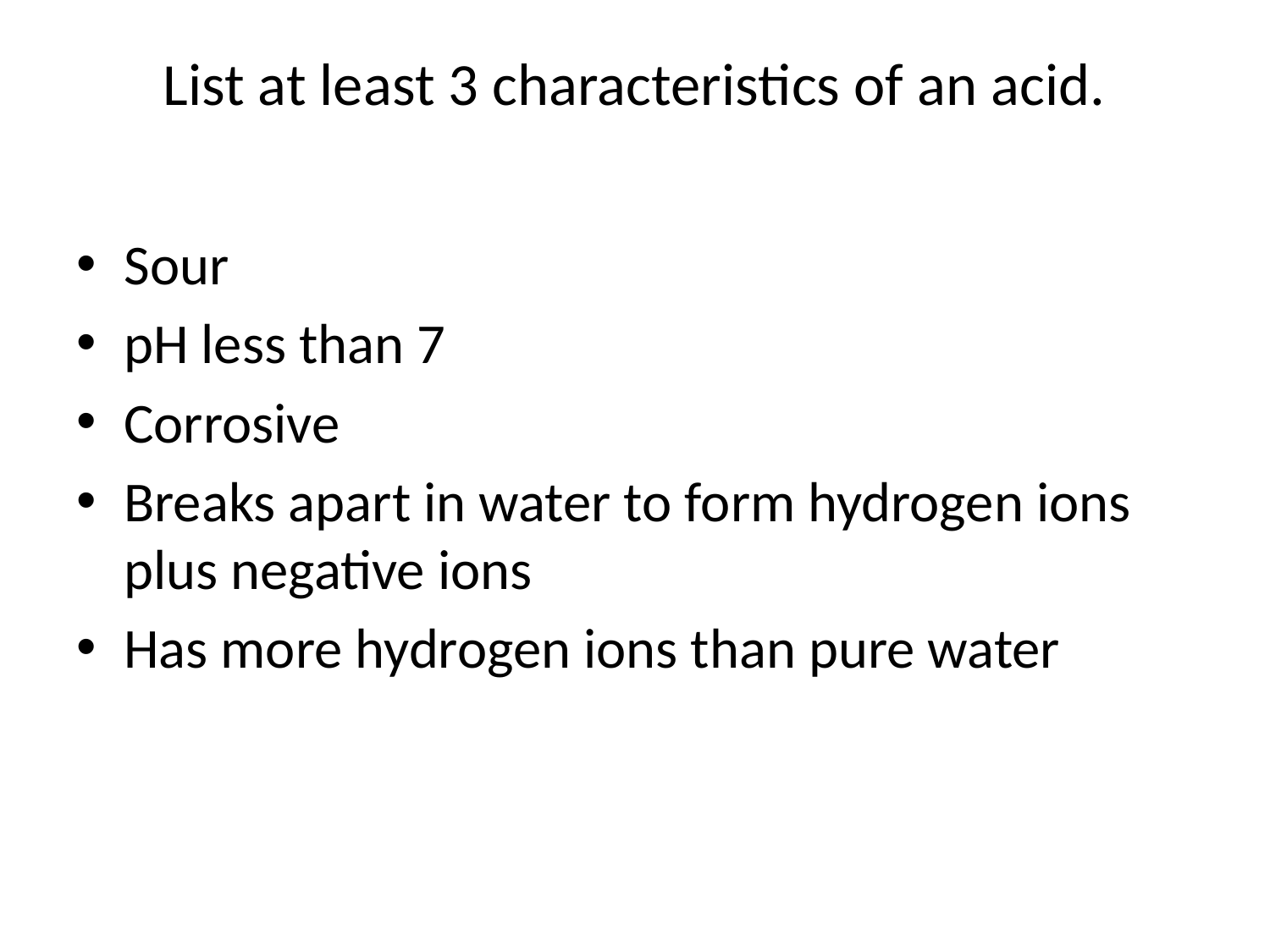

# List at least 3 characteristics of an acid.
Sour
pH less than 7
Corrosive
Breaks apart in water to form hydrogen ions plus negative ions
Has more hydrogen ions than pure water